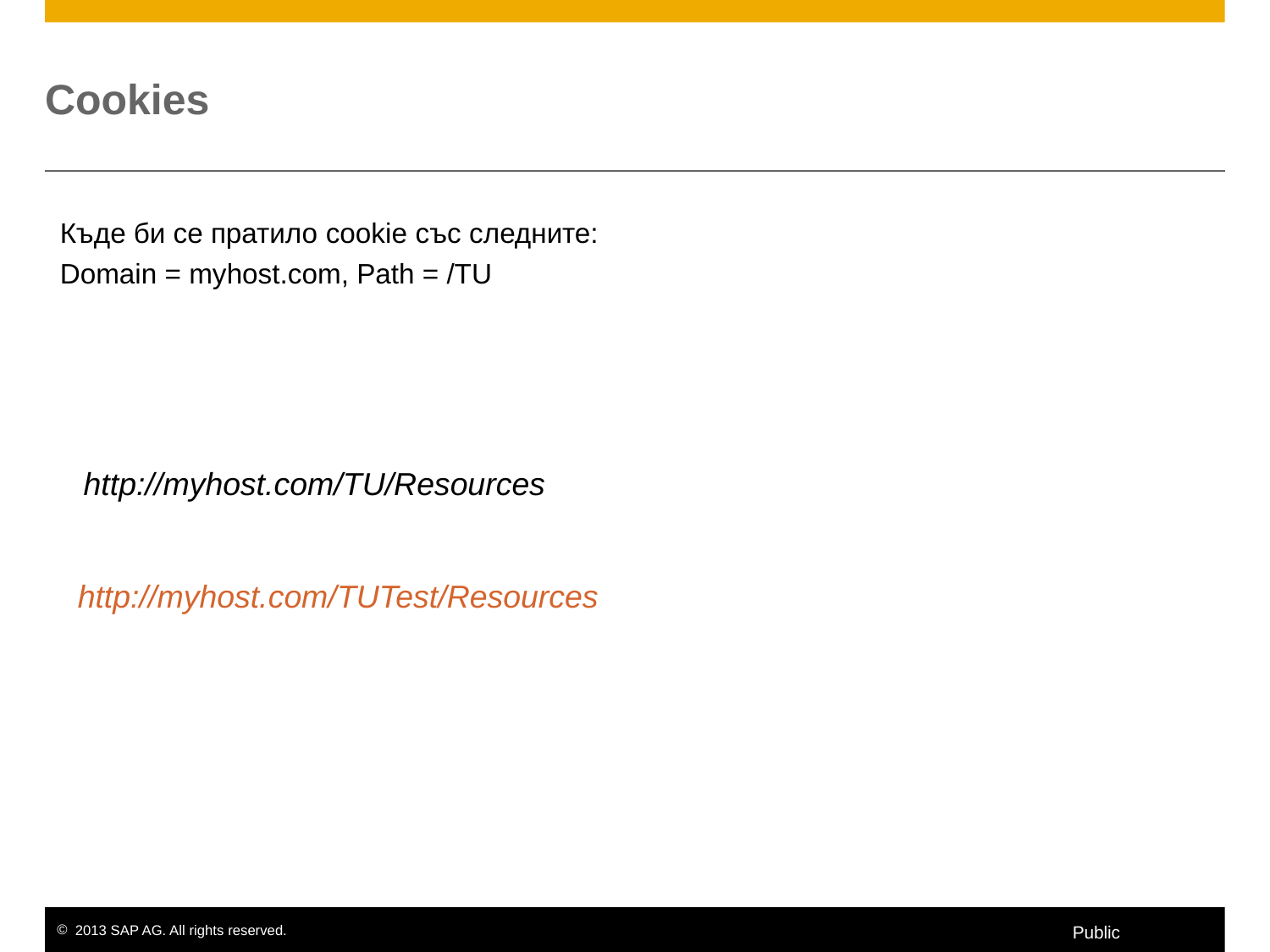

# Cookies
Къде би се пратило cookie със следните:
Domain = myhost.com, Path = /TU

http://myhost.com/TU/Resources

http://myhost.com/TUTest/Resources